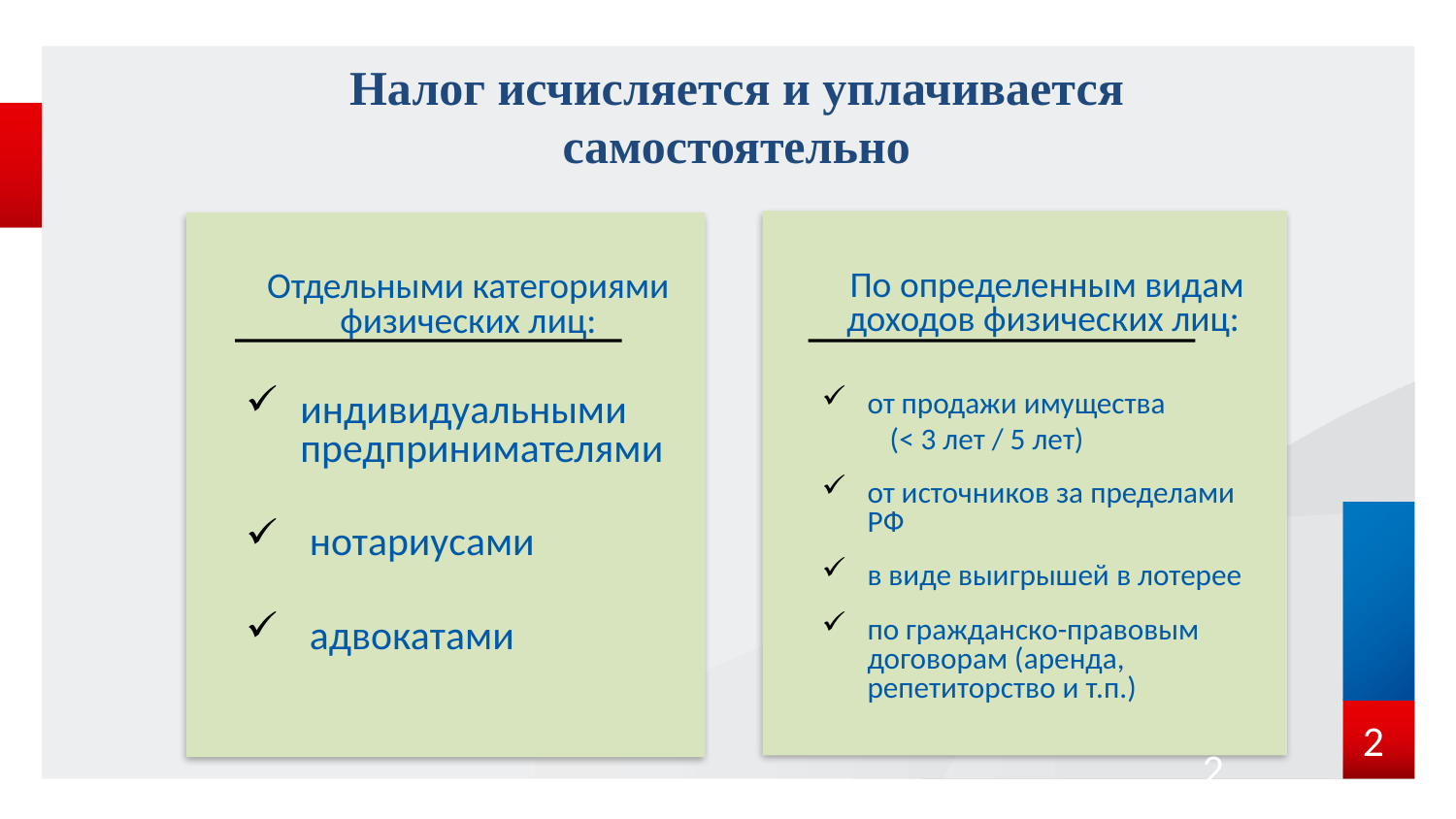

Налог исчисляется и уплачивается самостоятельно

По определенным видам доходов физических лиц:

от продажи имущества
          (< 3 лет / 5 лет)

от источников за пределами РФ

в виде выигрышей в лотерее

по гражданско-правовым договорам (аренда, репетиторство и т.п.)

Отдельными категориями физических лиц:

индивидуальными   предпринимателями

 нотариусами

 адвокатами

2
2